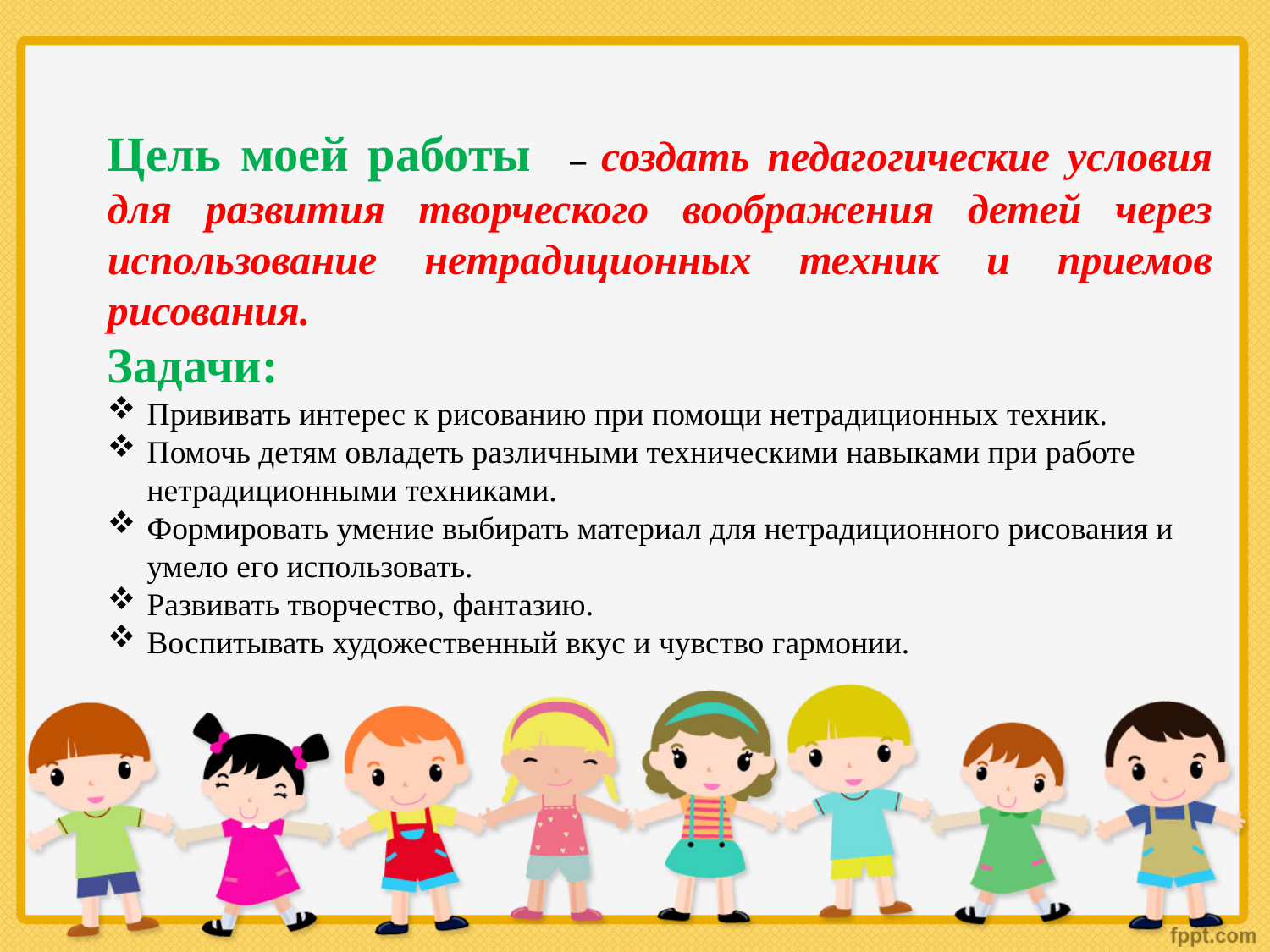

Цель моей работы  – создать педагогические условия для развития творческого воображения детей через использование нетрадиционных техник и приемов рисования.
Задачи:
Прививать интерес к рисованию при помощи нетрадиционных техник.
Помочь детям овладеть различными техническими навыками при работе нетрадиционными техниками.
Формировать умение выбирать материал для нетрадиционного рисования и умело его использовать.
Развивать творчество, фантазию.
Воспитывать художественный вкус и чувство гармонии.